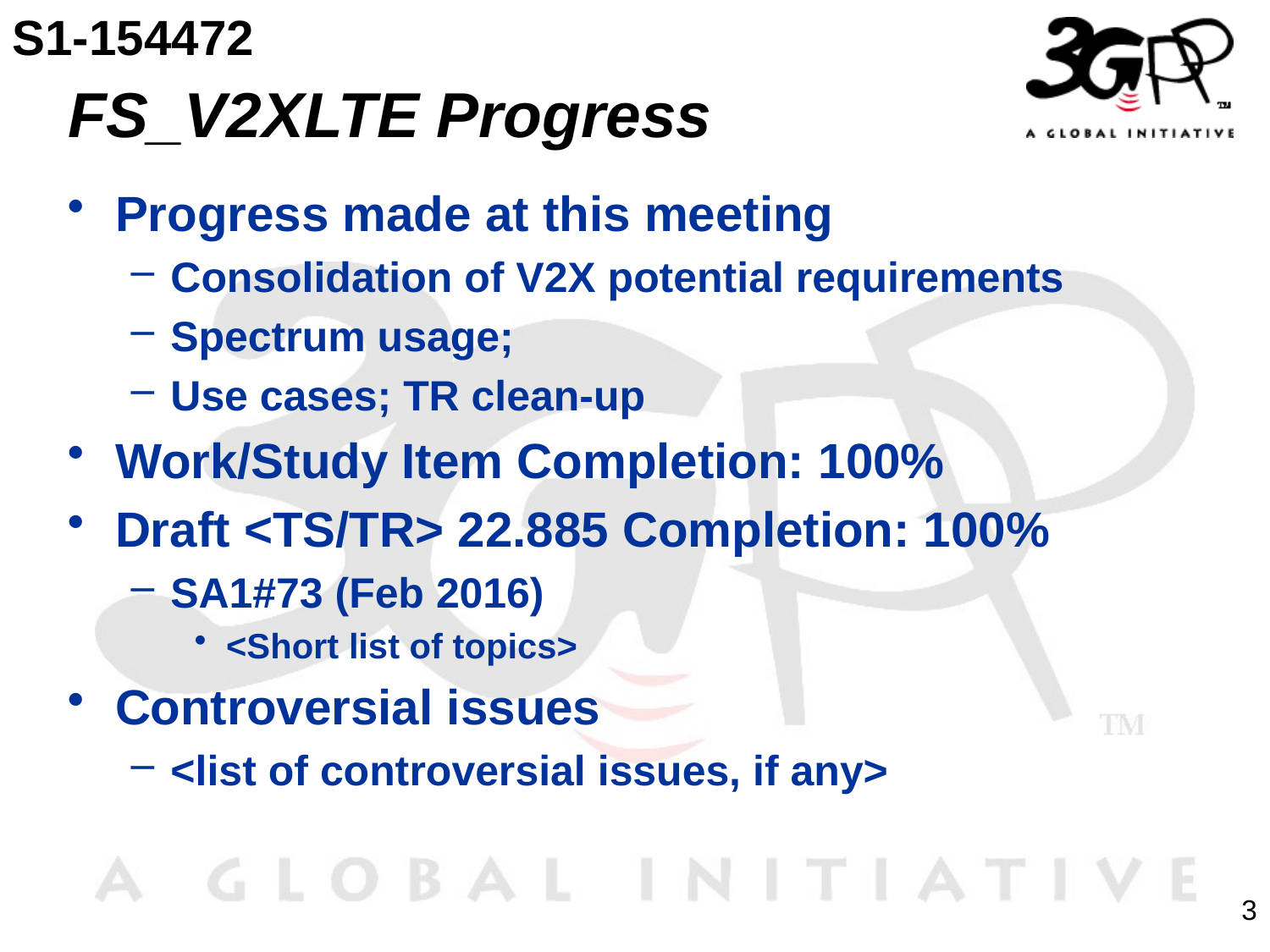

S1-154472
# FS_V2XLTE Progress
Progress made at this meeting
Consolidation of V2X potential requirements
Spectrum usage;
Use cases; TR clean-up
Work/Study Item Completion: 100%
Draft <TS/TR> 22.885 Completion: 100%
SA1#73 (Feb 2016)
<Short list of topics>
Controversial issues
<list of controversial issues, if any>
3